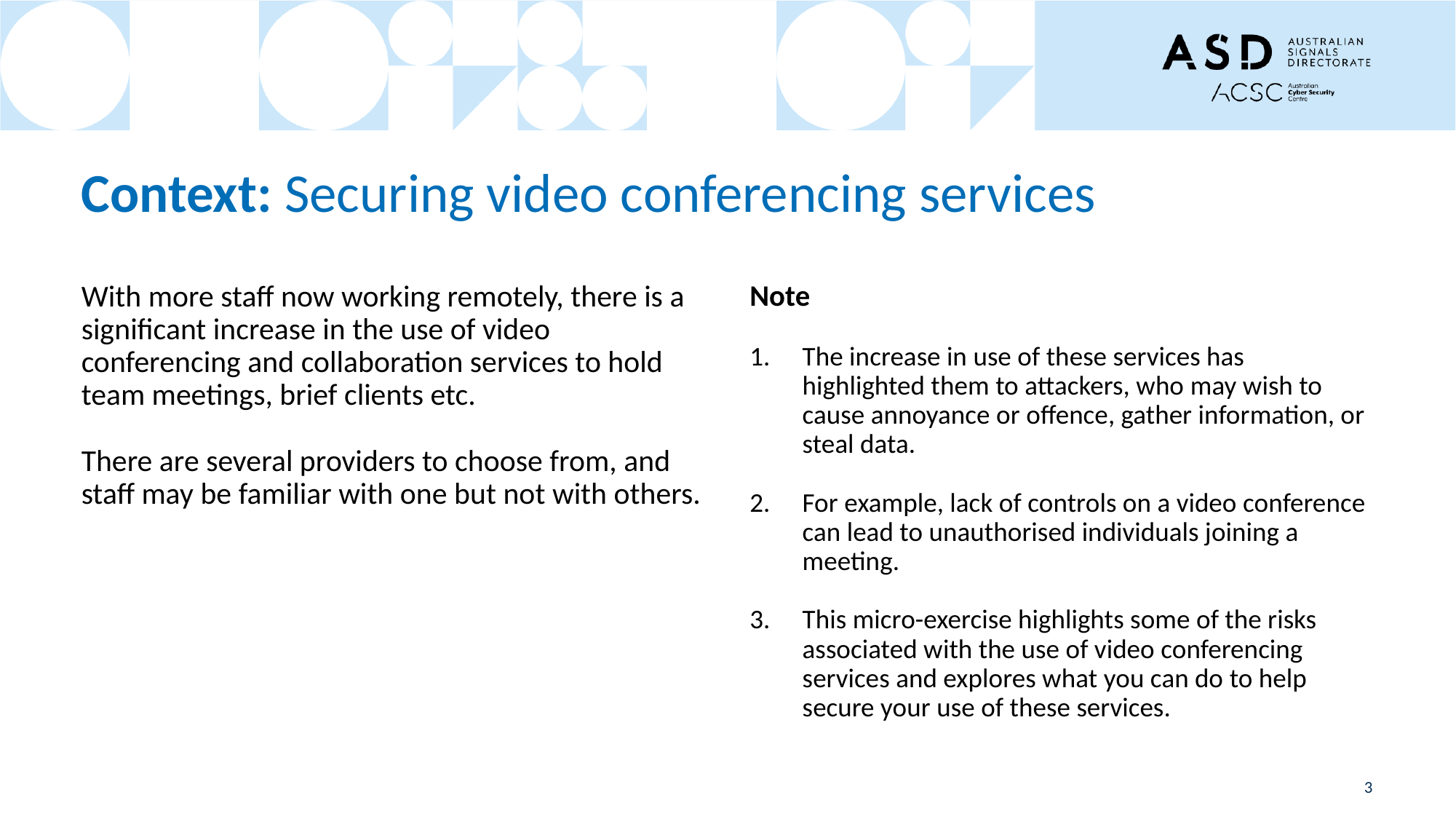

# Context: Securing video conferencing services
With more staff now working remotely, there is a significant increase in the use of video conferencing and collaboration services to hold team meetings, brief clients etc.
There are several providers to choose from, and staff may be familiar with one but not with others.
Note
The increase in use of these services has highlighted them to attackers, who may wish to cause annoyance or offence, gather information, or steal data.
For example, lack of controls on a video conference can lead to unauthorised individuals joining a meeting.
This micro-exercise highlights some of the risks associated with the use of video conferencing services and explores what you can do to help secure your use of these services.
3